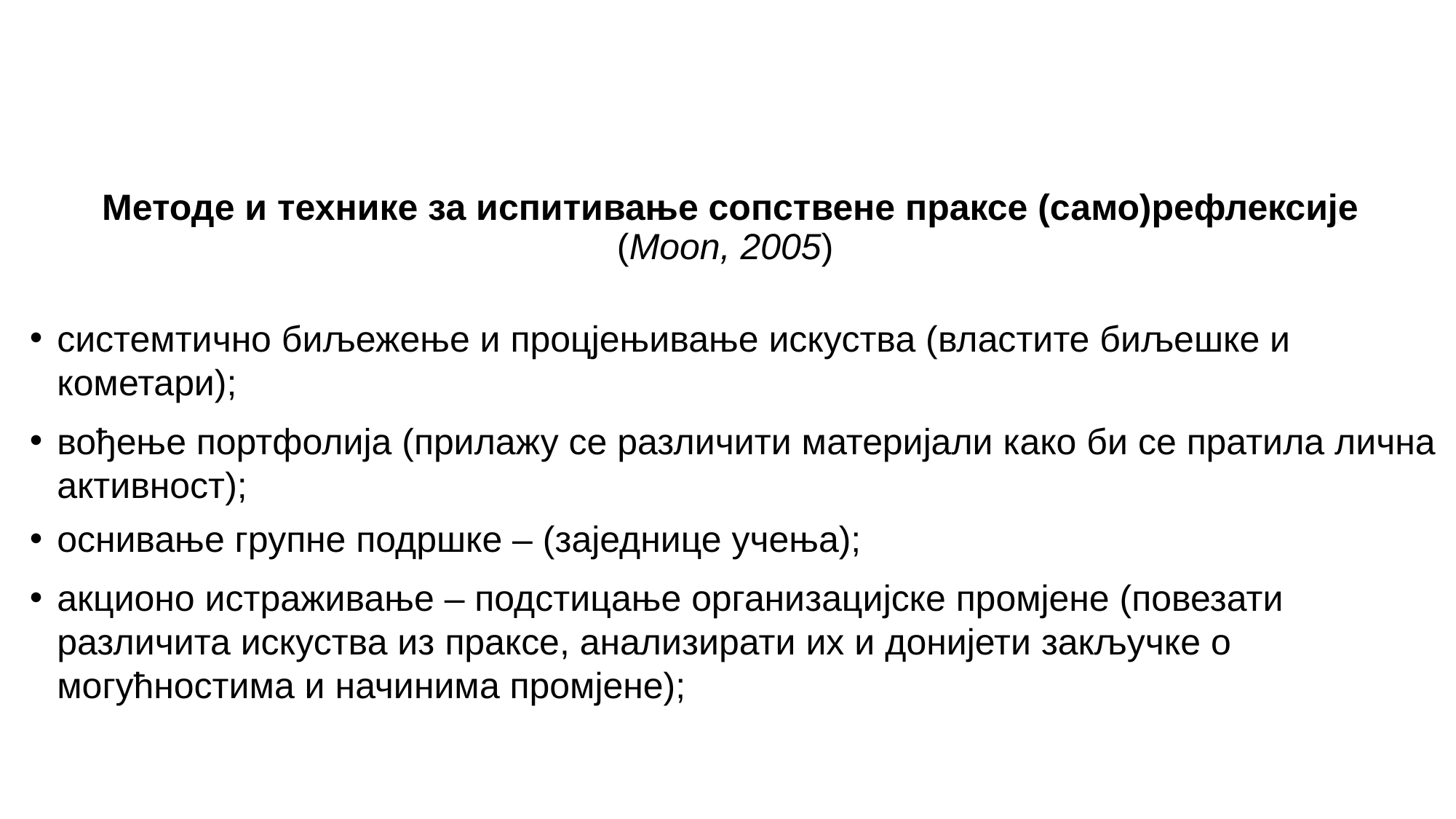

# Методе и технике за испитивање сопствене праксе (само)рефлексије (Moon, 2005)
системтично биљежење и процјењивање искуства (властите биљешке и кометари);
вођење портфолија (прилажу се различити материјали како би се пратила лична активност);
оснивање групне подршке – (заједнице учења);
акционо истраживање – подстицање организацијске промјене (повезати различита искуства из праксе, анализирати их и донијети закључке о могућностима и начинима промјене);